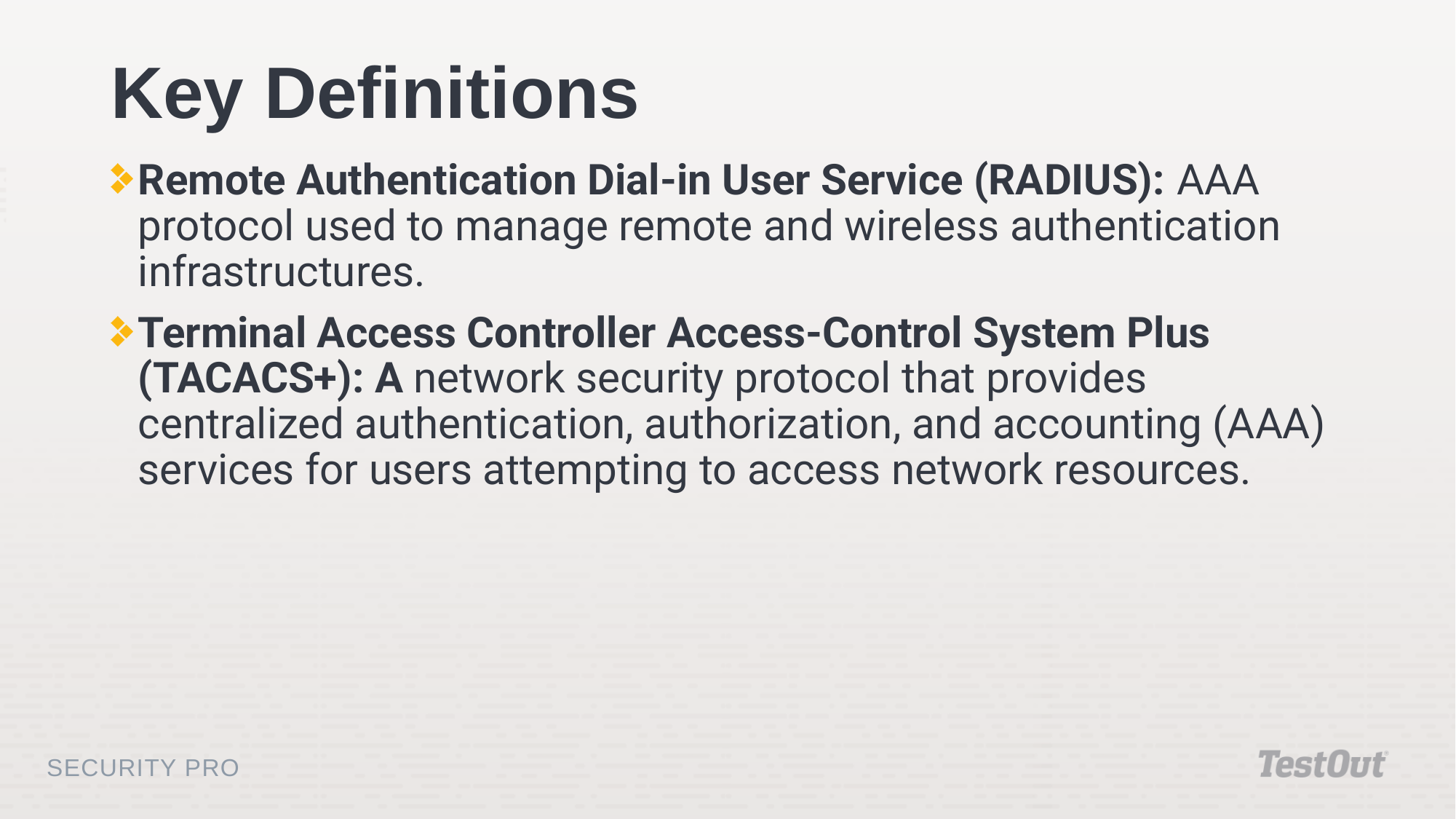

# Key Definitions
Remote Authentication Dial-in User Service (RADIUS): AAA protocol used to manage remote and wireless authentication infrastructures.
Terminal Access Controller Access-Control System Plus (TACACS+): A network security protocol that provides centralized authentication, authorization, and accounting (AAA) services for users attempting to access network resources.
Security Pro